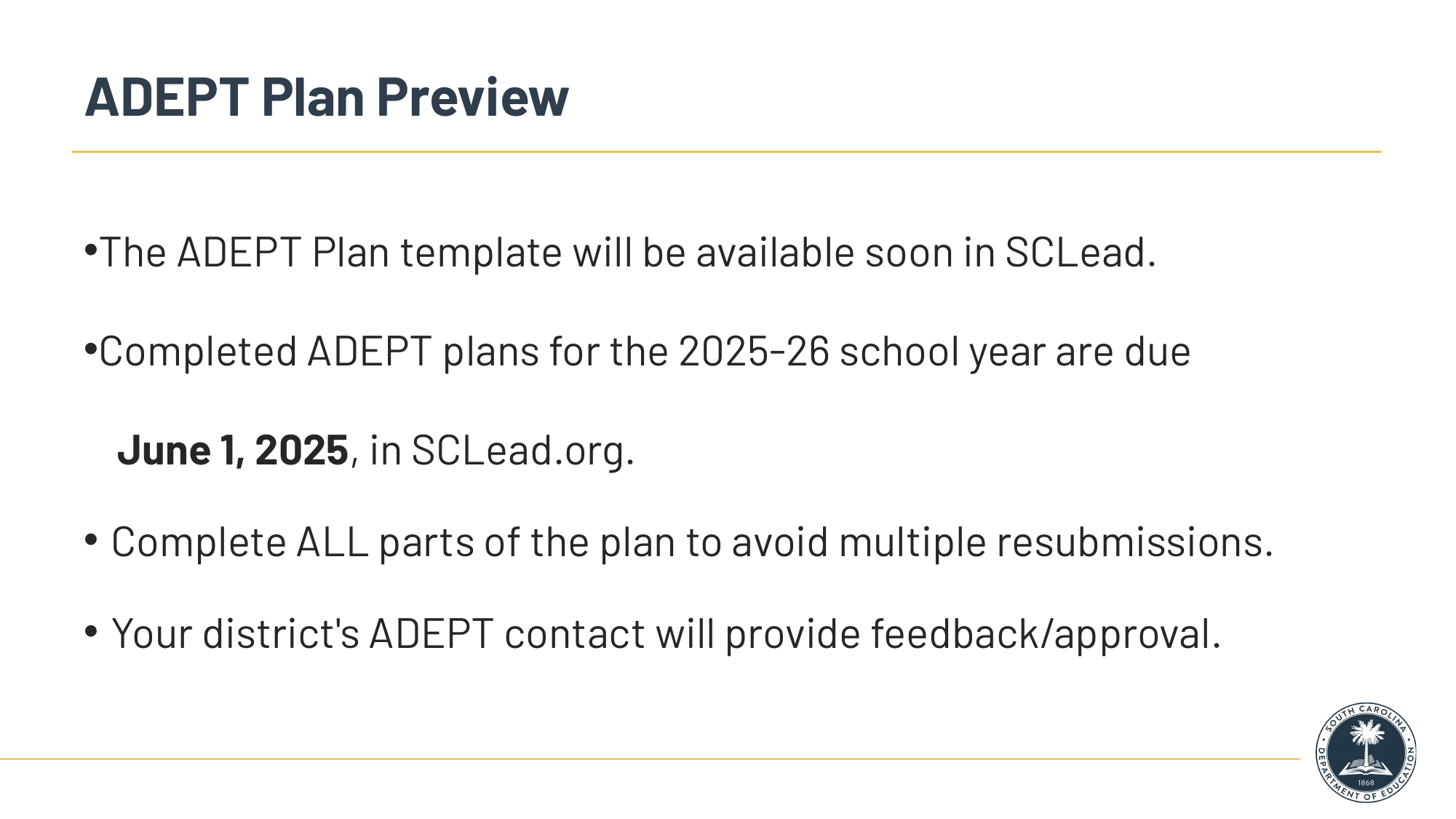

# ADEPT Plan Preview
The ADEPT Plan template will be available soon in SCLead.
Completed ADEPT plans for the 2025-26 school year are due
    June 1, 2025, in SCLead.org.
Complete ALL parts of the plan to avoid multiple resubmissions.
Your district's ADEPT contact will provide feedback/approval.